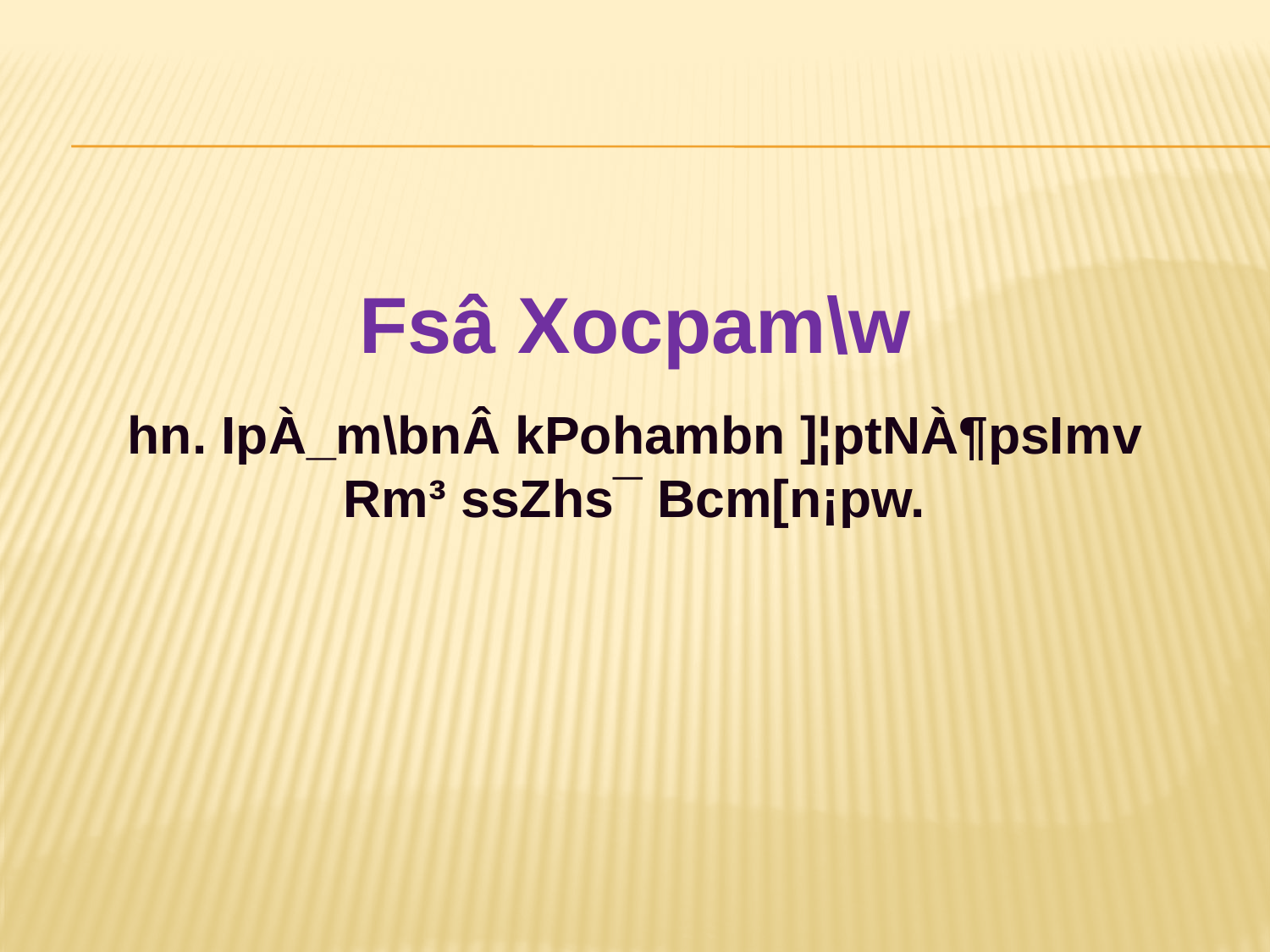

Fsâ Xocpam\w

hn. IpÀ_m\bnÂ kPohambn ]¦ptNÀ¶psIm­v
Rm³ ssZhs¯ Bcm[n¡pw.